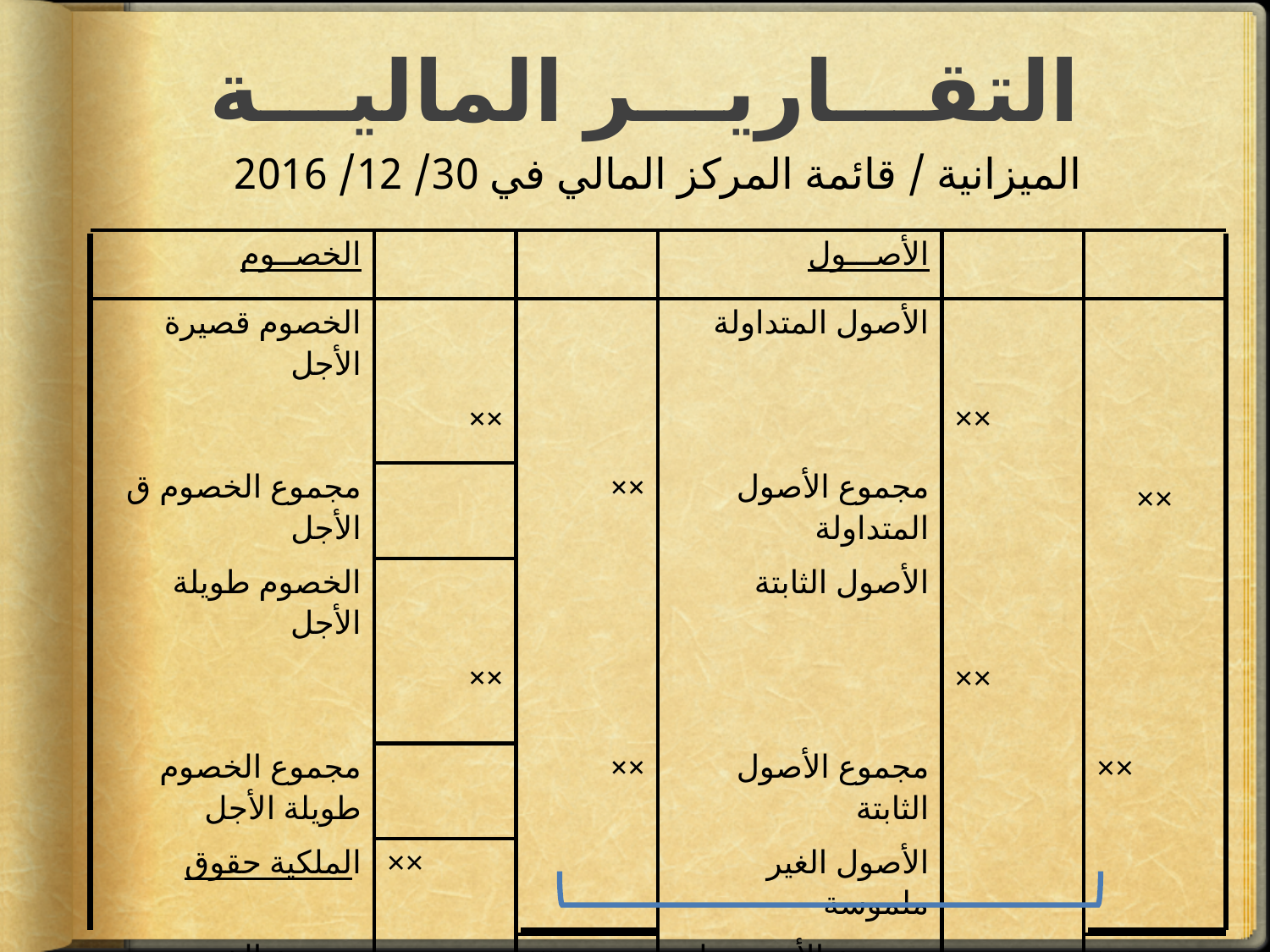

# التقـــاريـــر الماليـــة
| الميزانية / قائمة المركز المالي في 30/ 12/ 2016 |  |  |  |  |  |
| --- | --- | --- | --- | --- | --- |
| الخصــوم |  |  | الأصـــول |  |  |
| الخصوم قصيرة الأجل |  |  | الأصول المتداولة |  |  |
|  | ×× |  |  | ×× |  |
| مجموع الخصوم ق الأجل |  | ×× | مجموع الأصول المتداولة |  | ×× |
| الخصوم طويلة الأجل |  |  | الأصول الثابتة |  |  |
|  | ×× |  |  | ×× |  |
| مجموع الخصوم طويلة الأجل |  | ×× | مجموع الأصول الثابتة |  | ×× |
| الملكية حقوق | ×× |  | الأصول الغير ملموسة |  |  |
| مجموع الخصوم وحقوق الملكية |  | ×× | مجموع الأصـــــول |  | ×× |